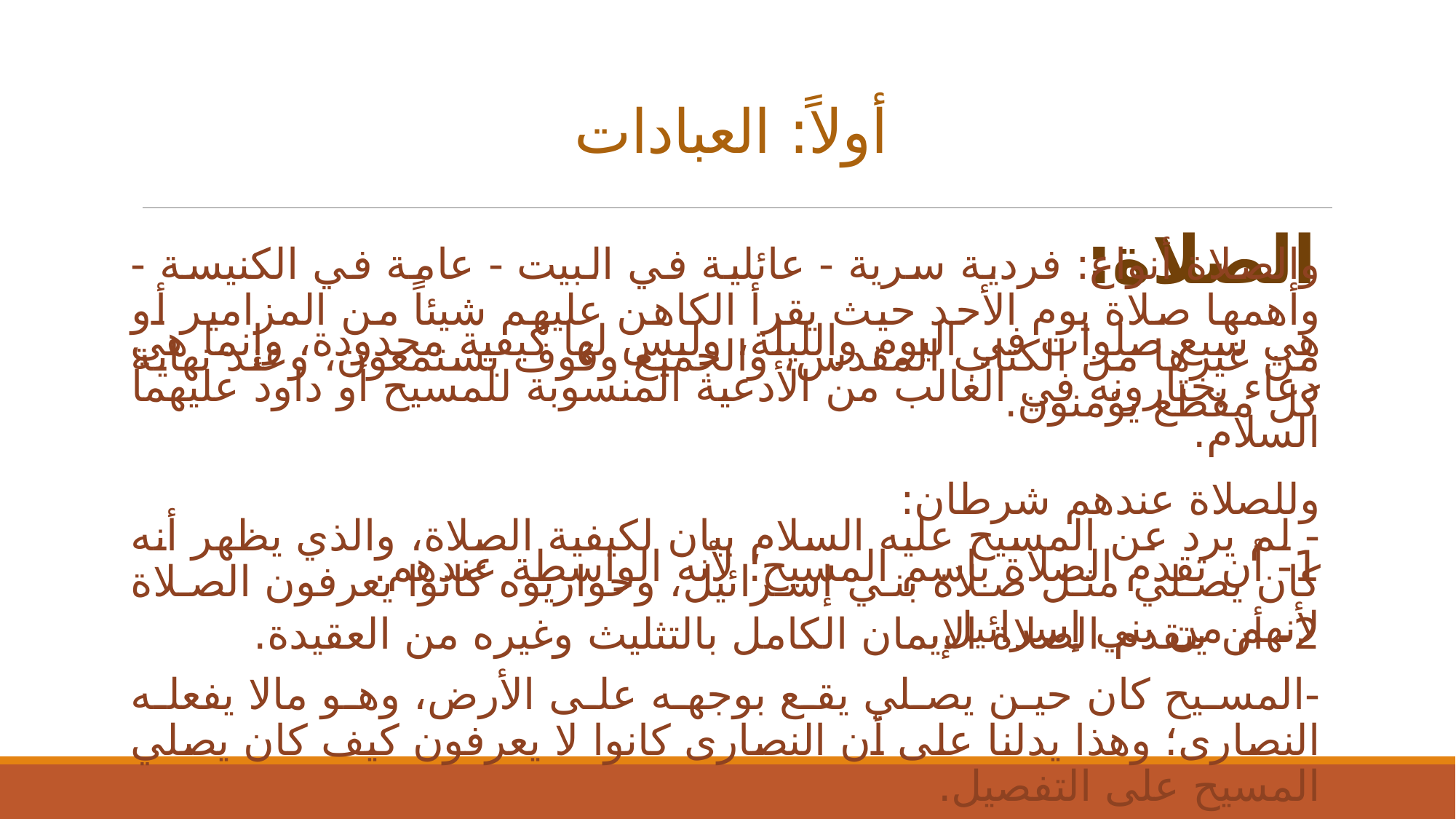

# أولاً: العبادات
الصلاة:
هي سبع صلوات في اليوم والليلة، وليس لها كيفية محدودة، وإنما هي دعاء يختارونه في الغالب من الأدعية المنسوبة للمسيح أو داود عليهما السلام.
وللصلاة عندهم شرطان:
1- أن تقدم الصلاة باسم المسيح؛ لأنه الواسطة عندهم.
2- أن يتقدم الصلاة الإيمان الكامل بالتثليث وغيره من العقيدة.
والصلاة أنواع: فردية سرية - عائلية في البيت - عامة في الكنيسة - وأهمها صلاة يوم الأحد حيث يقرأ الكاهن عليهم شيئاً من المزامير أو من غيرها من الكتاب المقدس، والجميع وقوف يستمعون، وعند نهاية كل مقطع يؤمنون.

- لم يرد عن المسيح عليه السلام بيان لكيفية الصلاة، والذي يظهر أنه كان يصلي مثل صلاة بني إسرائيل، وحواريوه كانوا يعرفون الصلاة لأنهم من بني إسرائيل.
-المسيح كان حين يصلي يقع بوجهه على الأرض، وهو مالا يفعله النصارى؛ وهذا يدلنا على أن النصارى كانوا لا يعرفون كيف كان يصلي المسيح على التفصيل.